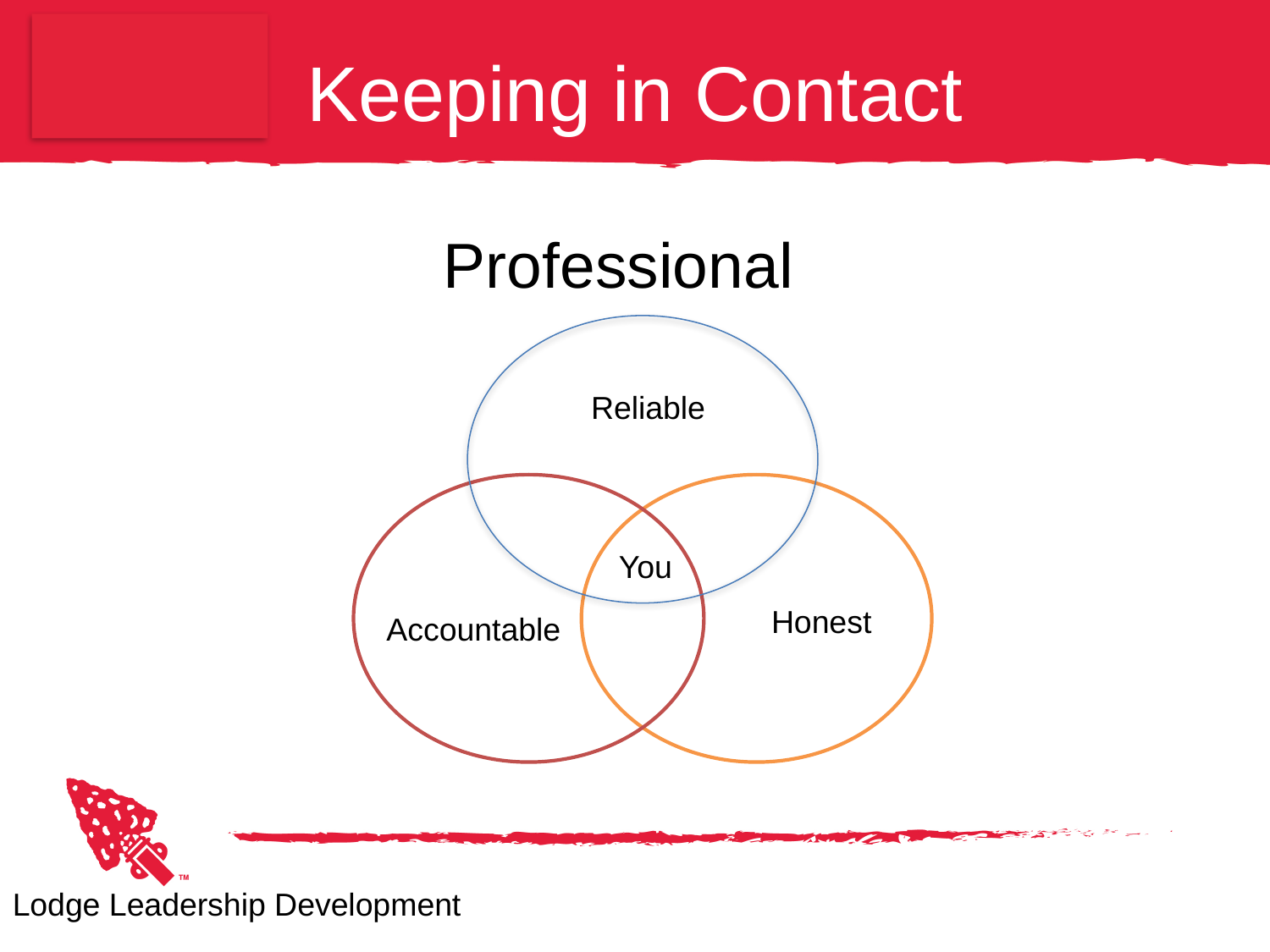

# Keeping in Contact
Professional

Reliable

You
Honest
Accountable
Lodge Leadership Development